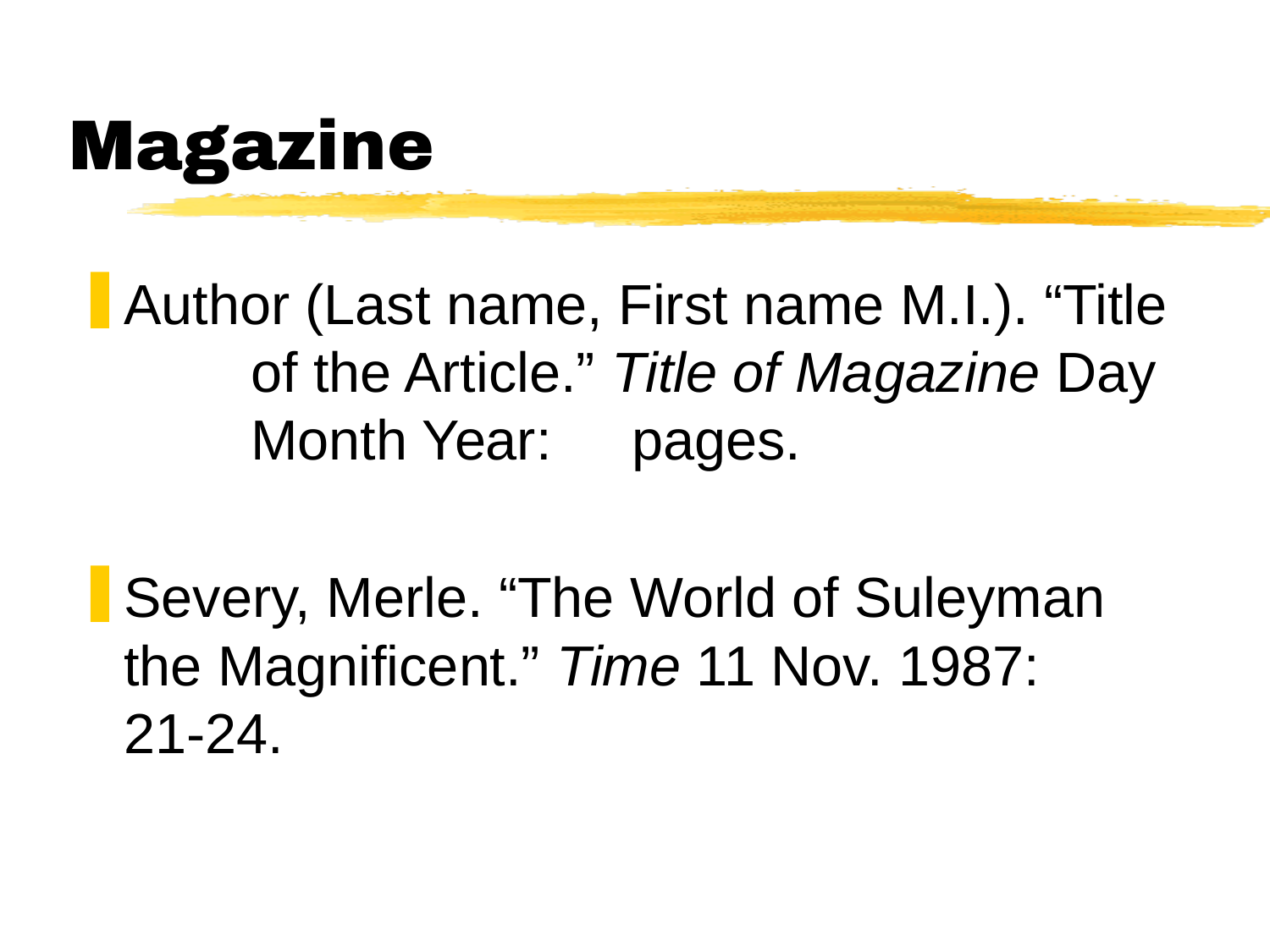

# Magazine
Author (Last name, First name M.I.). “Title 	of the Article.” Title of Magazine Day 	Month Year: 	pages.

Severy, Merle. “The World of Suleyman 	the Magnificent.” Time 11 Nov. 1987: 	21-24.